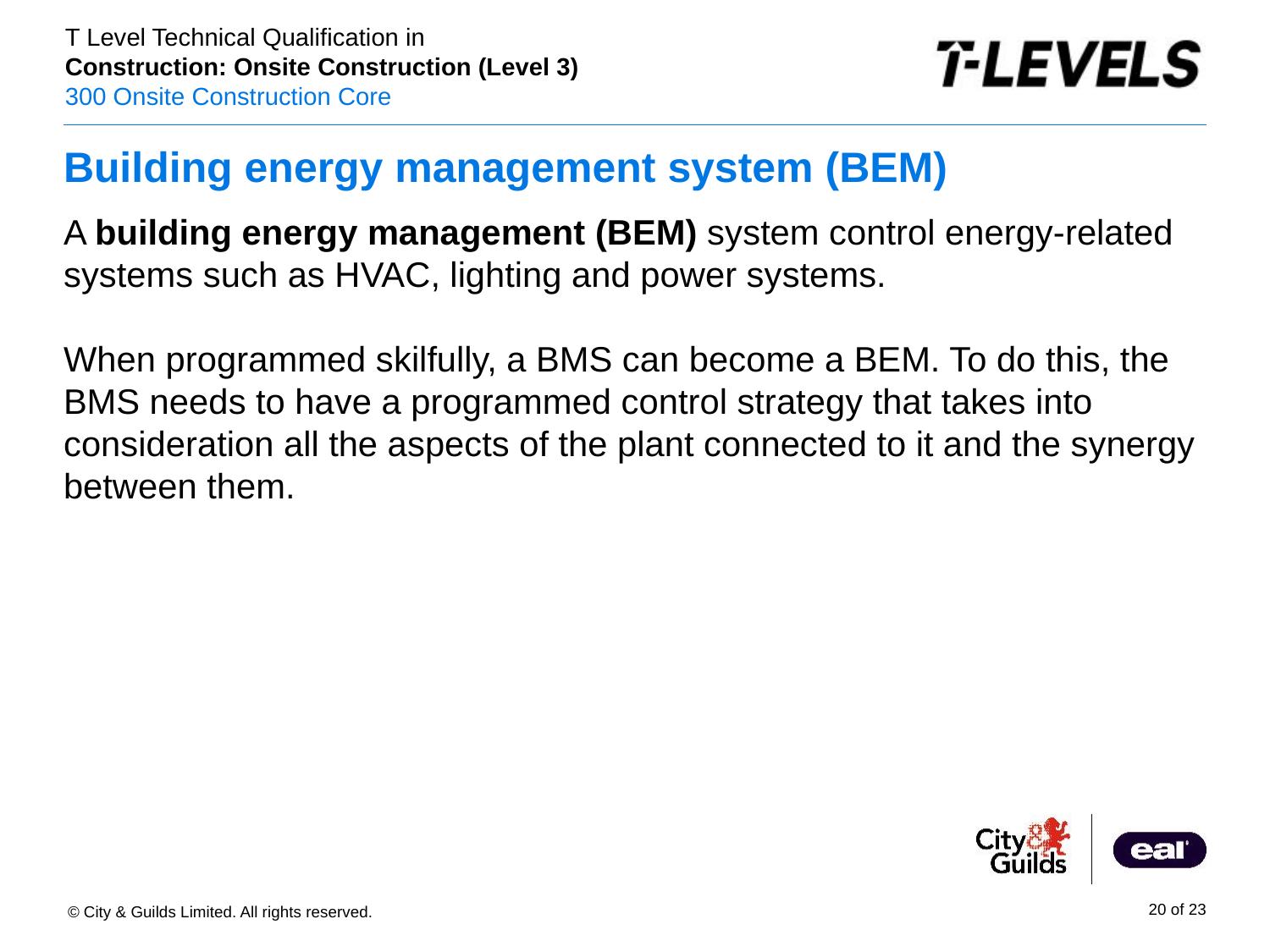

# Building energy management system (BEM)
A building energy management (BEM) system control energy-related systems such as HVAC, lighting and power systems.

When programmed skilfully, a BMS can become a BEM. To do this, the BMS needs to have a programmed control strategy that takes into consideration all the aspects of the plant connected to it and the synergy between them.